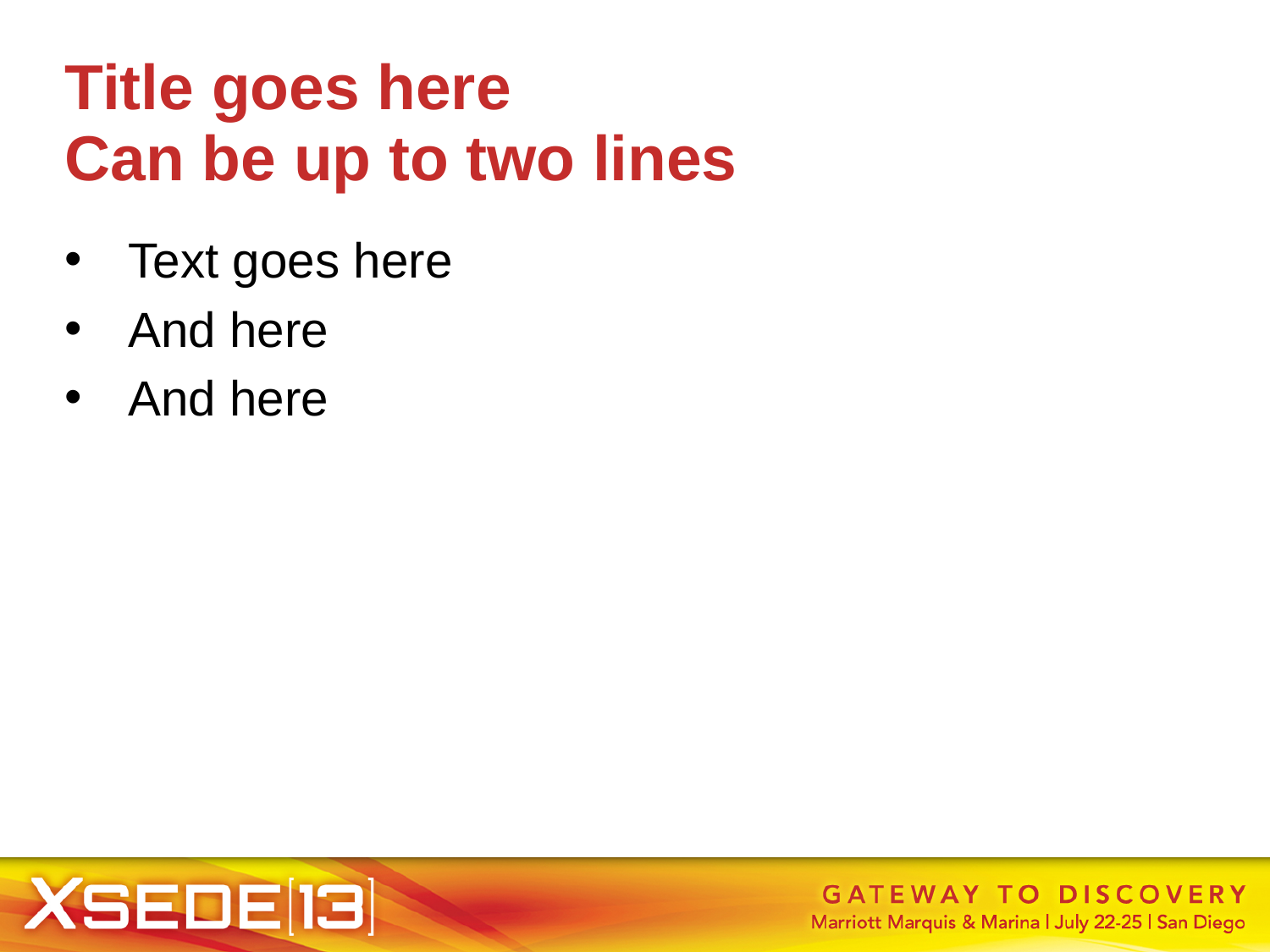

Title goes here
Can be up to two lines
Text goes here
And here
And here